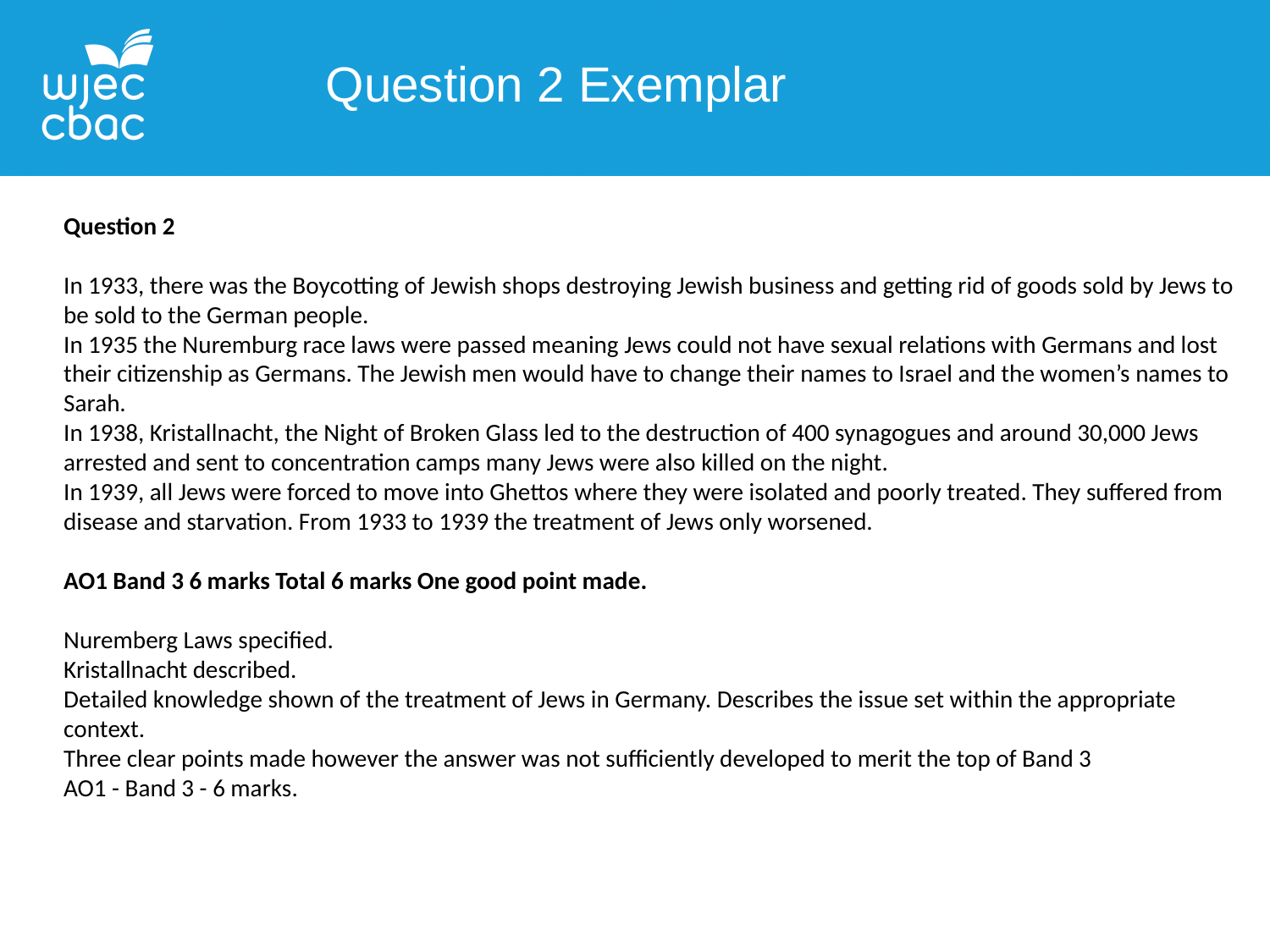

Question 2 Exemplar

Question 2

In 1933, there was the Boycotting of Jewish shops destroying Jewish business and getting rid of goods sold by Jews to be sold to the German people.
In 1935 the Nuremburg race laws were passed meaning Jews could not have sexual relations with Germans and lost their citizenship as Germans. The Jewish men would have to change their names to Israel and the women’s names to Sarah.
In 1938, Kristallnacht, the Night of Broken Glass led to the destruction of 400 synagogues and around 30,000 Jews arrested and sent to concentration camps many Jews were also killed on the night.
In 1939, all Jews were forced to move into Ghettos where they were isolated and poorly treated. They suffered from disease and starvation. From 1933 to 1939 the treatment of Jews only worsened.

AO1 Band 3 6 marks Total 6 marks One good point made.

Nuremberg Laws specified.
Kristallnacht described.
Detailed knowledge shown of the treatment of Jews in Germany. Describes the issue set within the appropriate context.
Three clear points made however the answer was not sufficiently developed to merit the top of Band 3
AO1 - Band 3 - 6 marks.